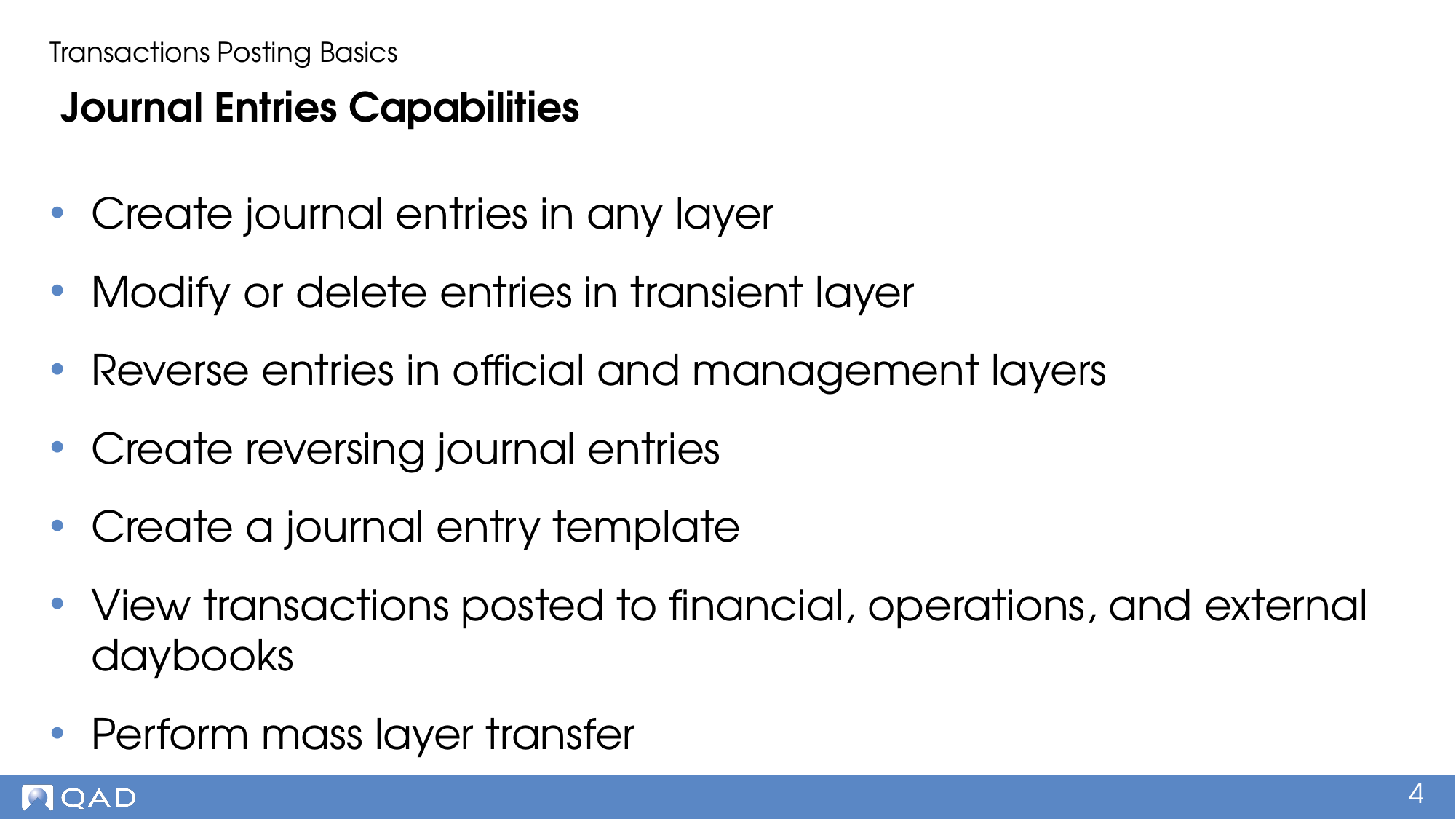

Transactions Posting Basics
# Journal Entries Capabilities
Create journal entries in any layer
Modify or delete entries in transient layer
Reverse entries in official and management layers
Create reversing journal entries
Create a journal entry template
View transactions posted to financial, operations, and external daybooks
Perform mass layer transfer

4